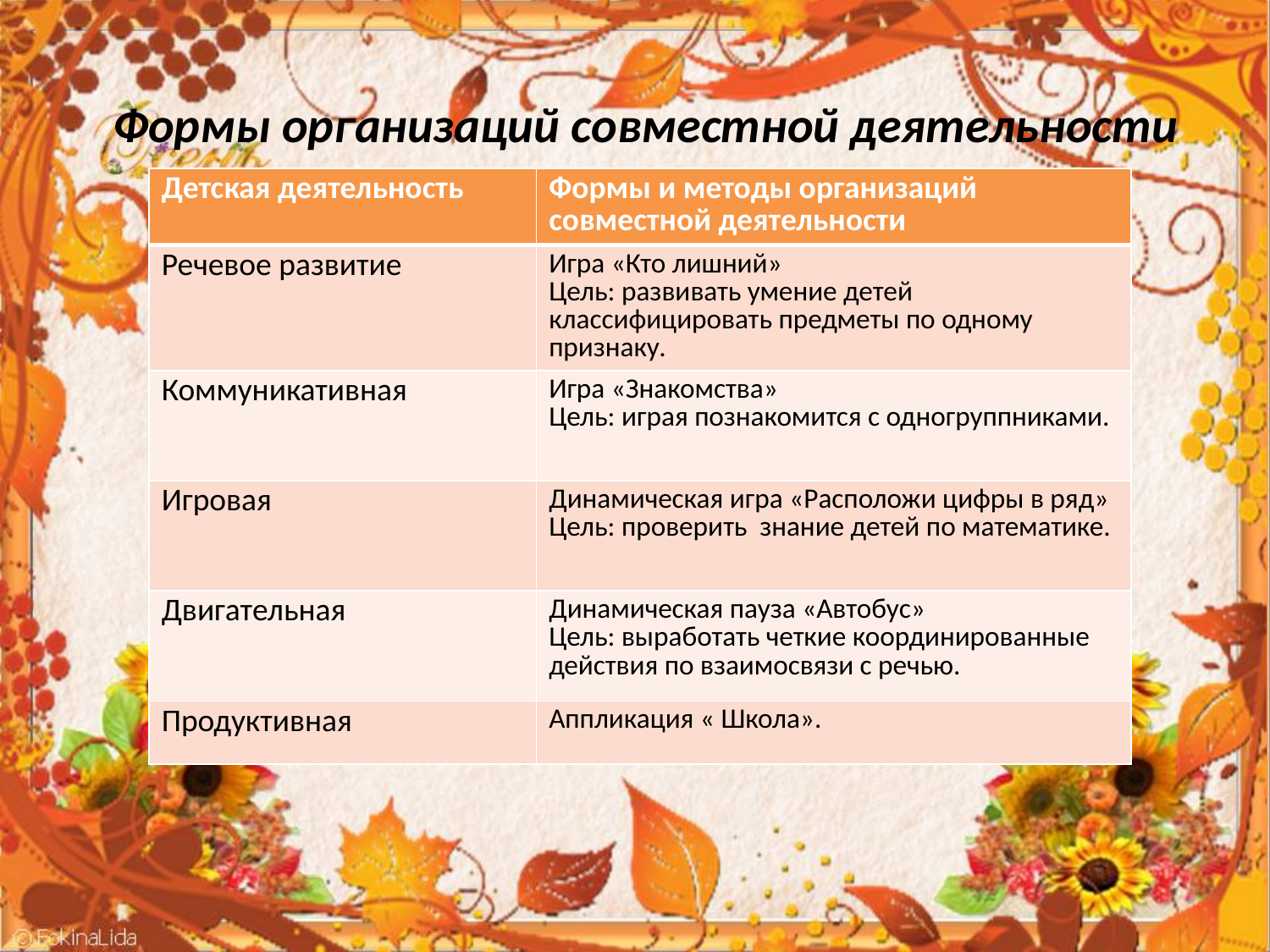

Формы организаций совместной деятельности
#
| Детская деятельность | Формы и методы организаций совместной деятельности |
| --- | --- |
| Речевое развитие | Игра «Кто лишний» Цель: развивать умение детей классифицировать предметы по одному признаку. |
| Коммуникативная | Игра «Знакомства» Цель: играя познакомится с одногруппниками. |
| Игровая | Динамическая игра «Расположи цифры в ряд» Цель: проверить знание детей по математике. |
| Двигательная | Динамическая пауза «Автобус» Цель: выработать четкие координированные действия по взаимосвязи с речью. |
| Продуктивная | Аппликация « Школа». |